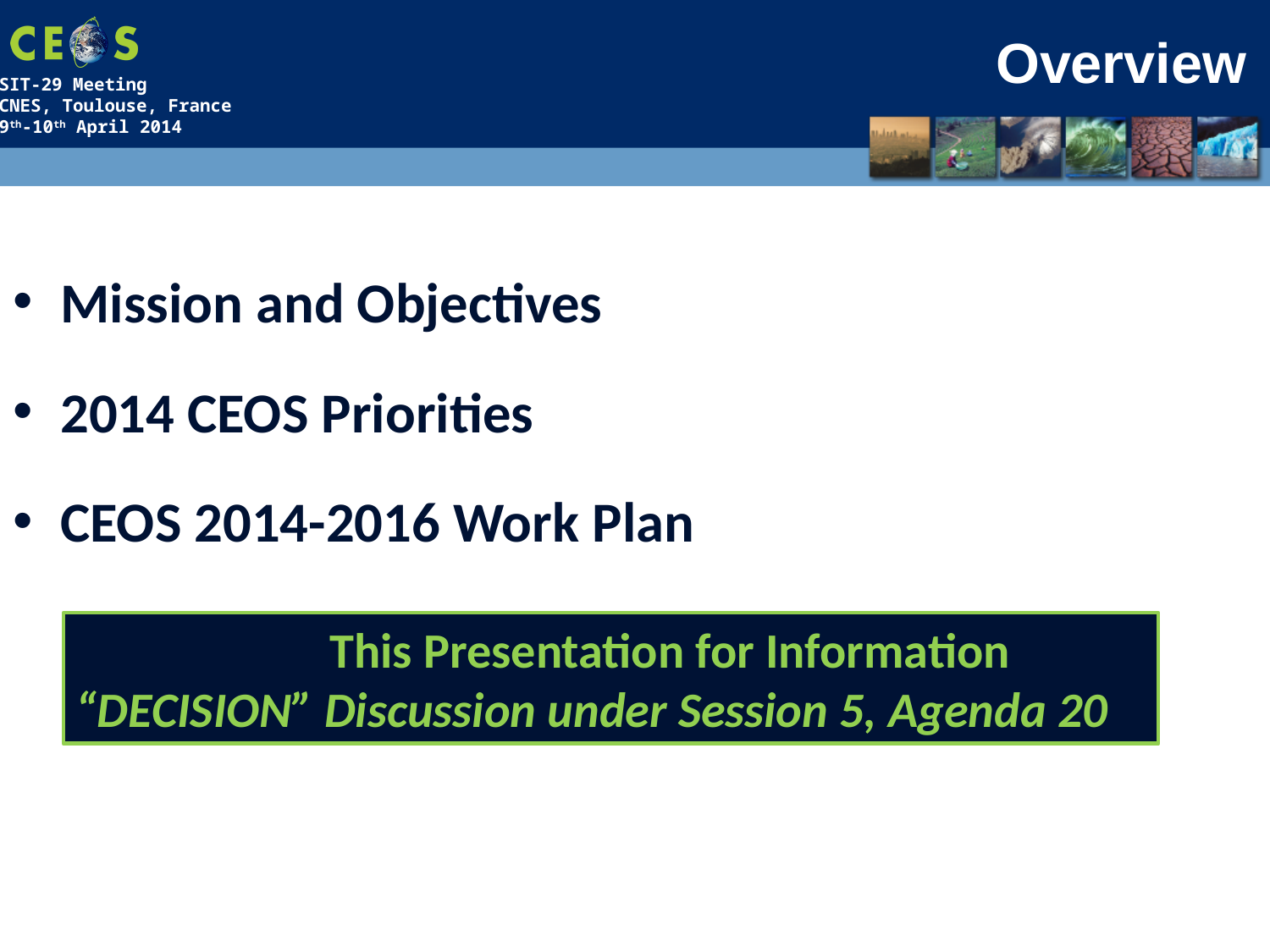

# Overview
Mission and Objectives
2014 CEOS Priorities
CEOS 2014-2016 Work Plan

		This Presentation for Information
“DECISION” Discussion under Session 5, Agenda 20